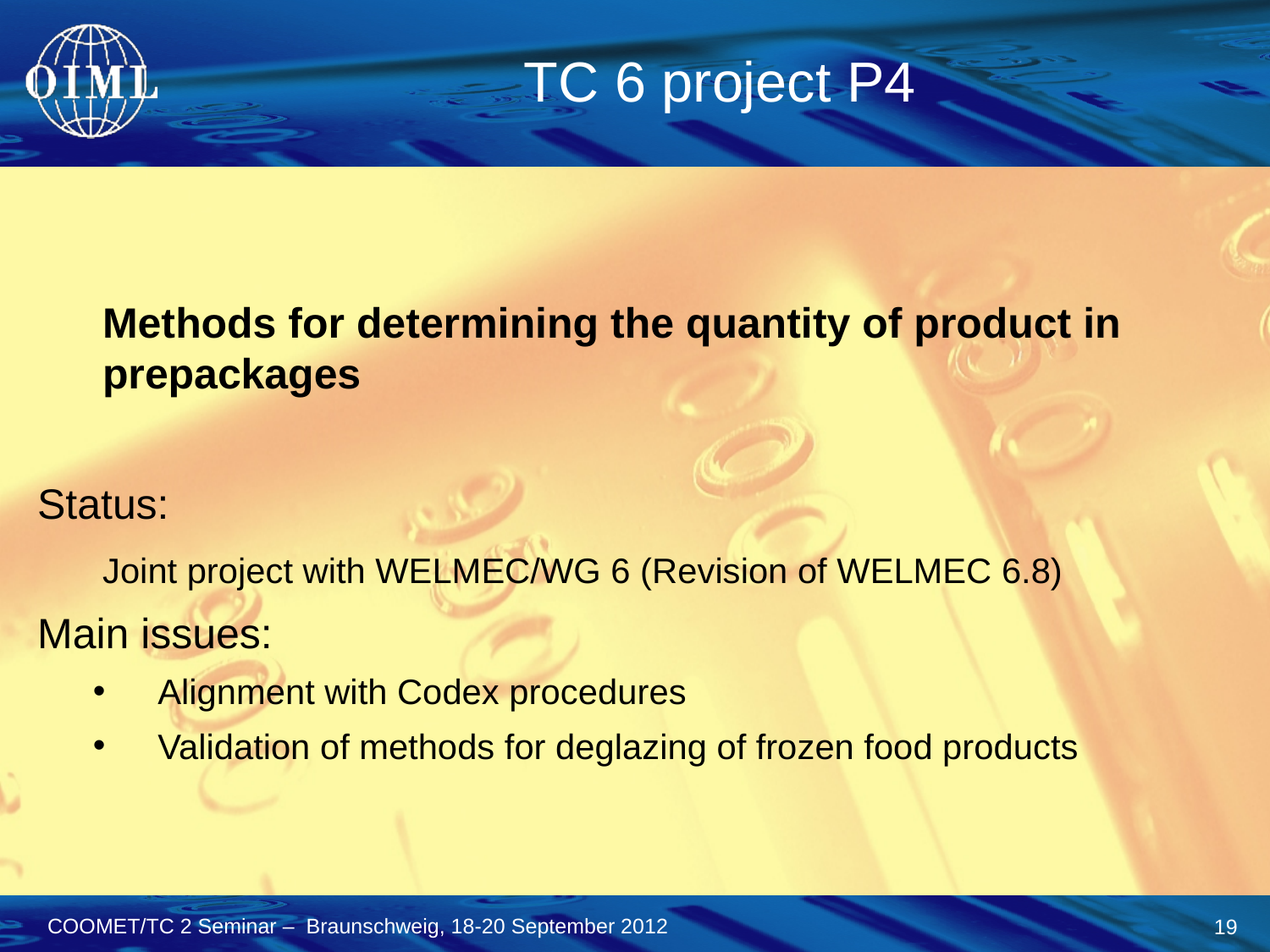

TC 6 project P4
	Methods for determining the quantity of product in prepackages

Status:
	Joint project with WELMEC/WG 6 (Revision of WELMEC 6.8)
Main issues:
Alignment with Codex procedures
Validation of methods for deglazing of frozen food products
19
COOMET/TC 2 Seminar –  Braunschweig, 18-20 September 2012